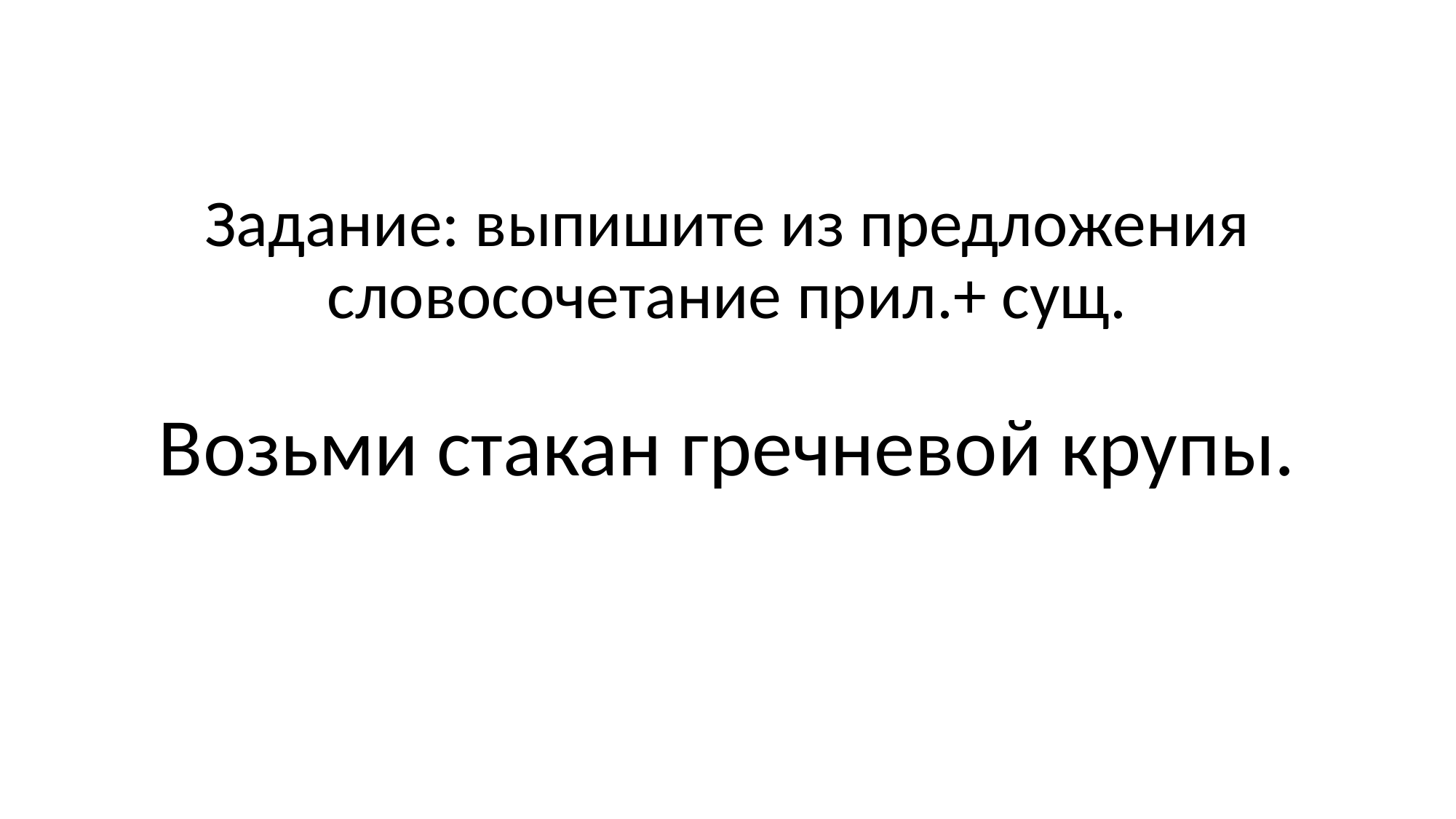

# Задание: выпишите из предложения словосочетание прил.+ сущ. Возьми стакан гречневой крупы.